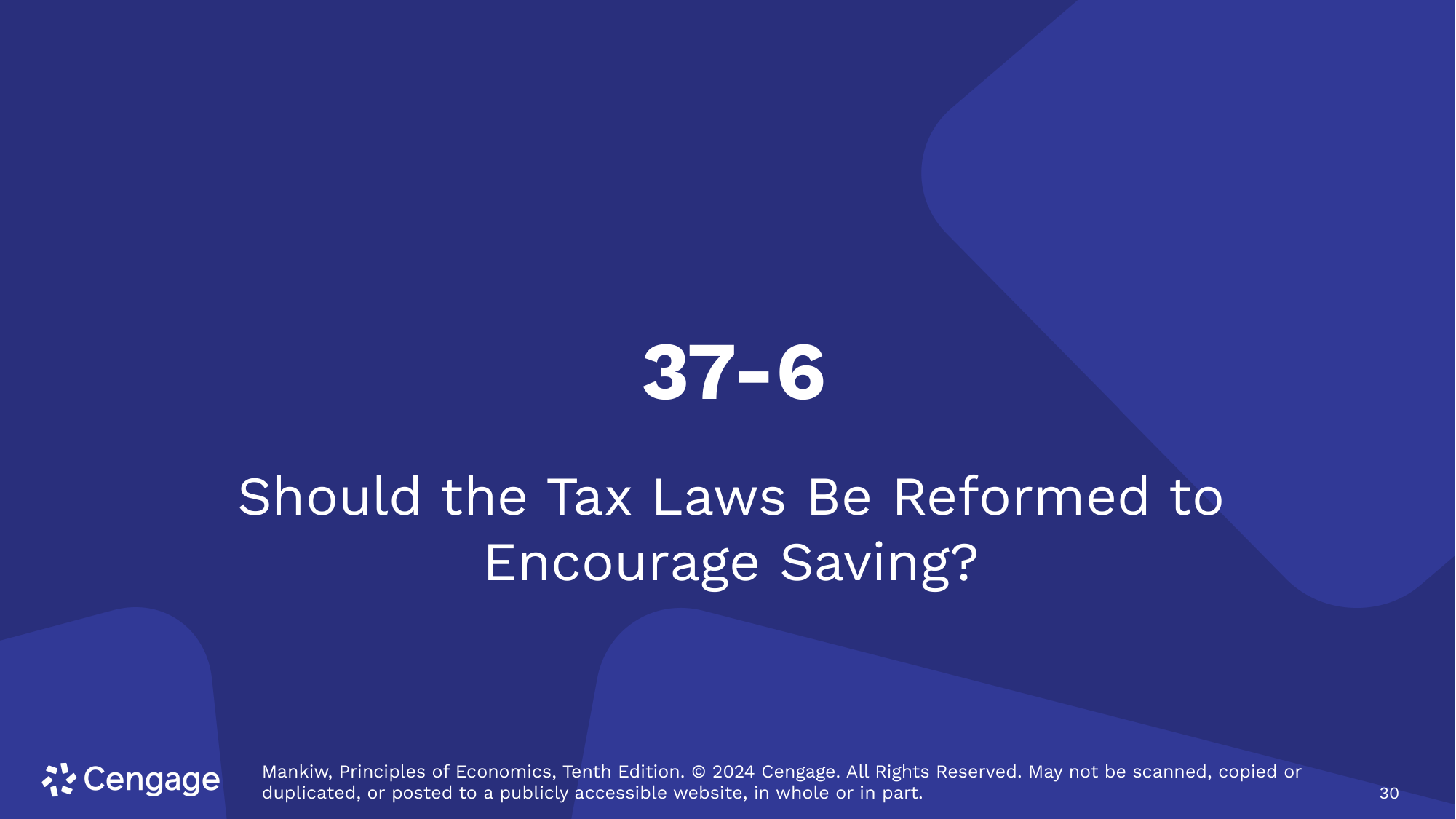

# 37-6
Should the Tax Laws Be Reformed to Encourage Saving?